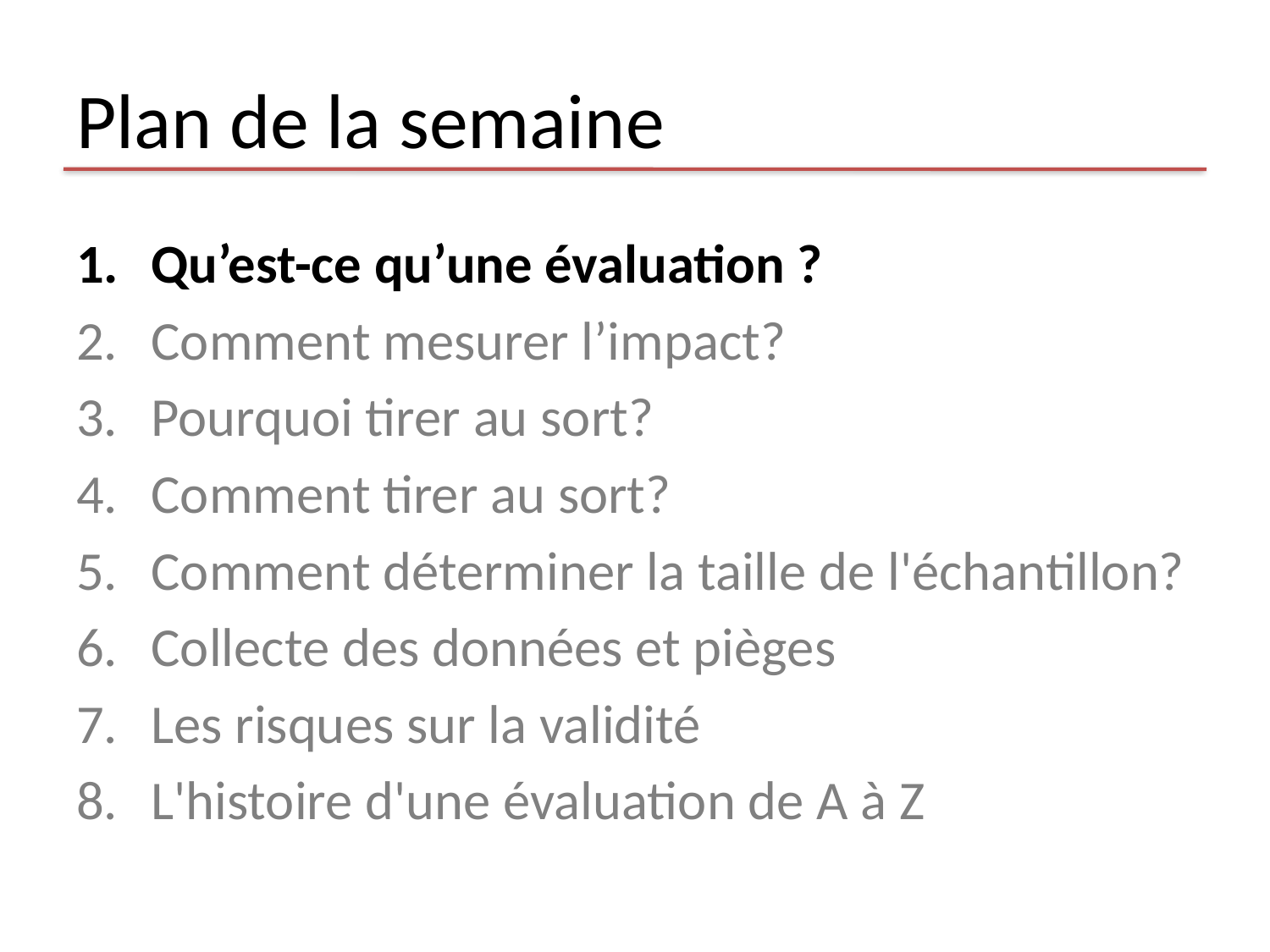

# Plan de la semaine
Qu’est-ce qu’une évaluation ?
Comment mesurer l’impact?
Pourquoi tirer au sort?
Comment tirer au sort?
Comment déterminer la taille de l'échantillon?
Collecte des données et pièges
Les risques sur la validité
L'histoire d'une évaluation de A à Z